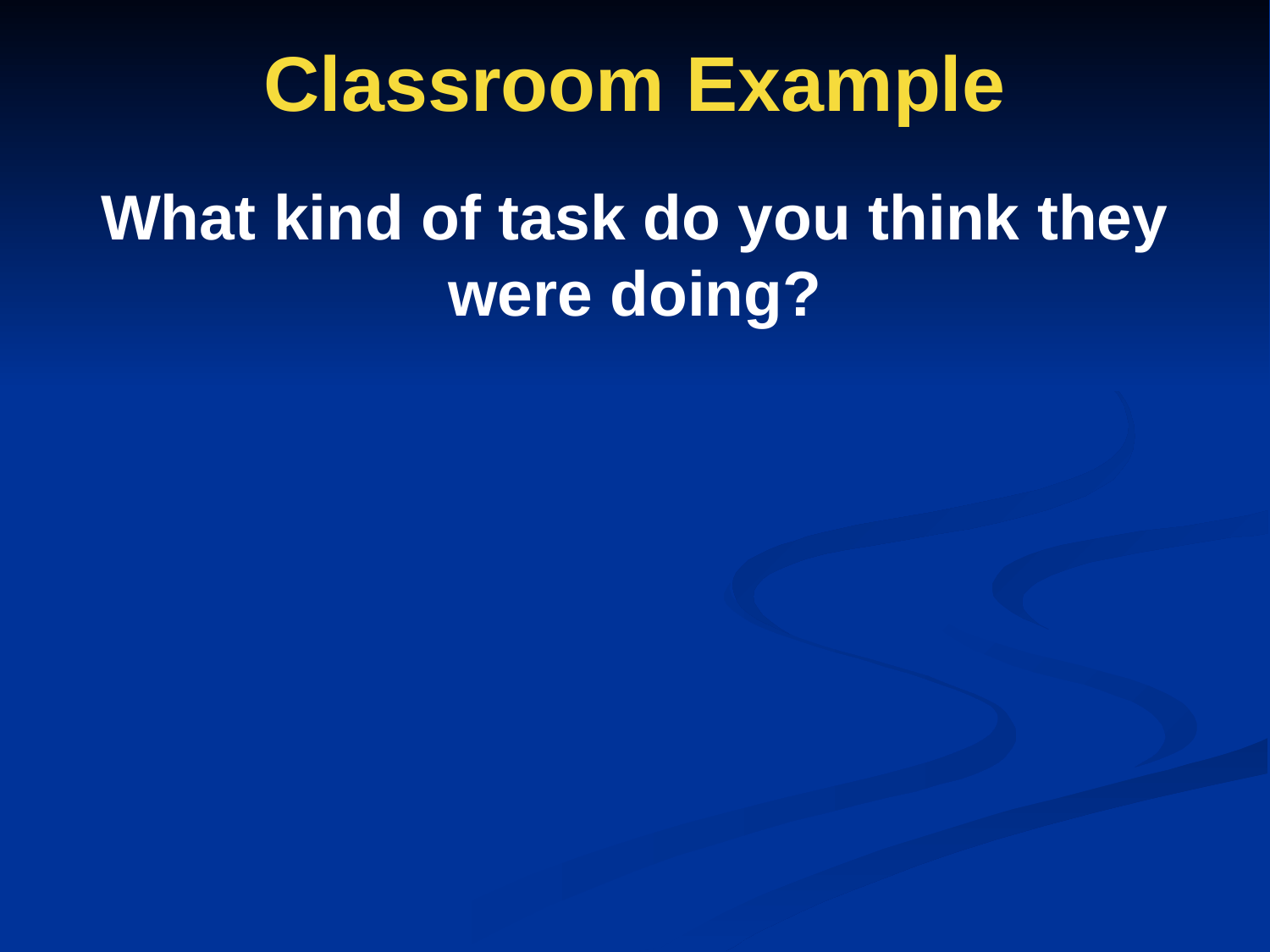

# Classroom Example
What kind of task do you think they were doing?